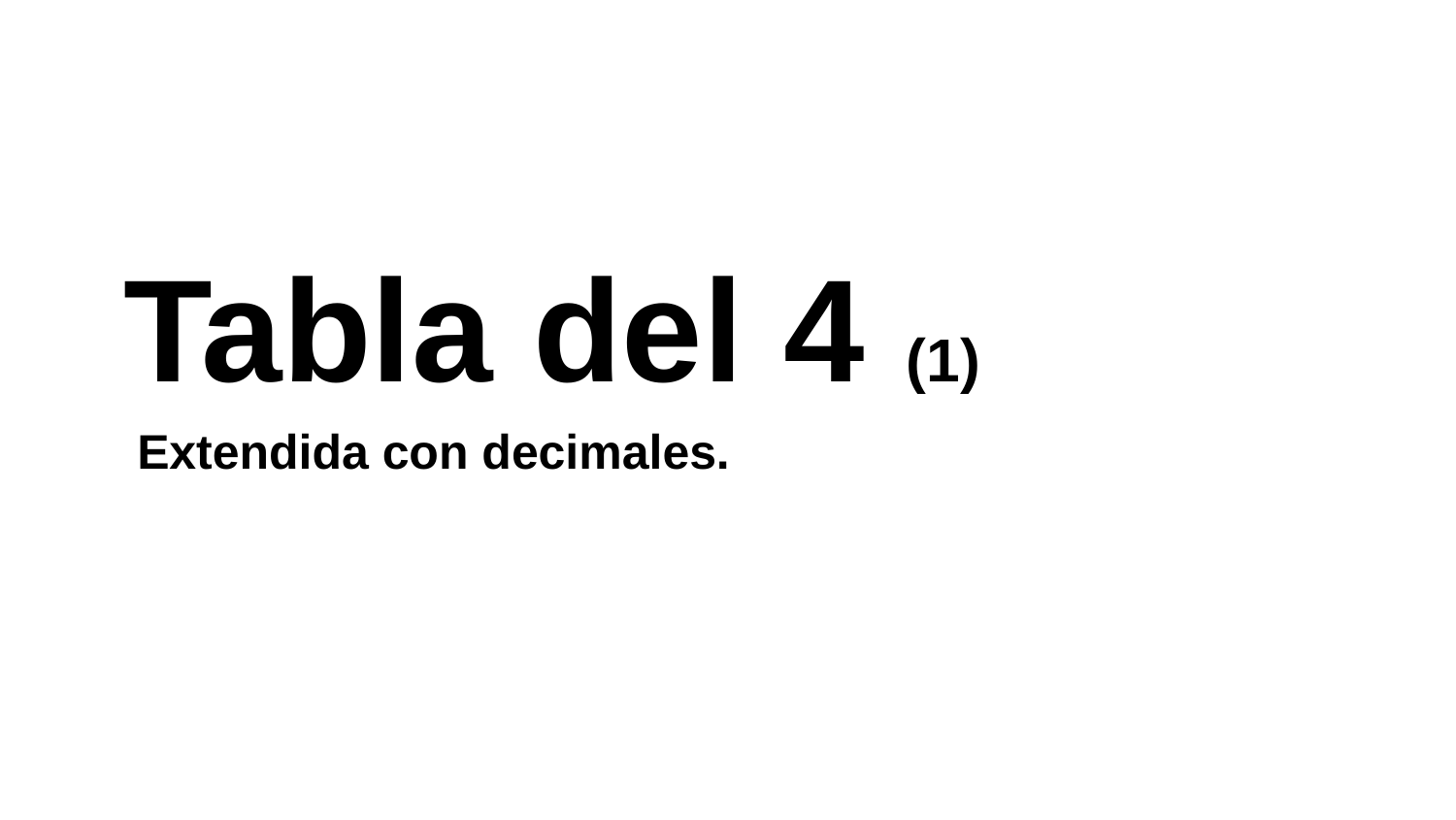

Tabla del 4 (1)
 Extendida con decimales.